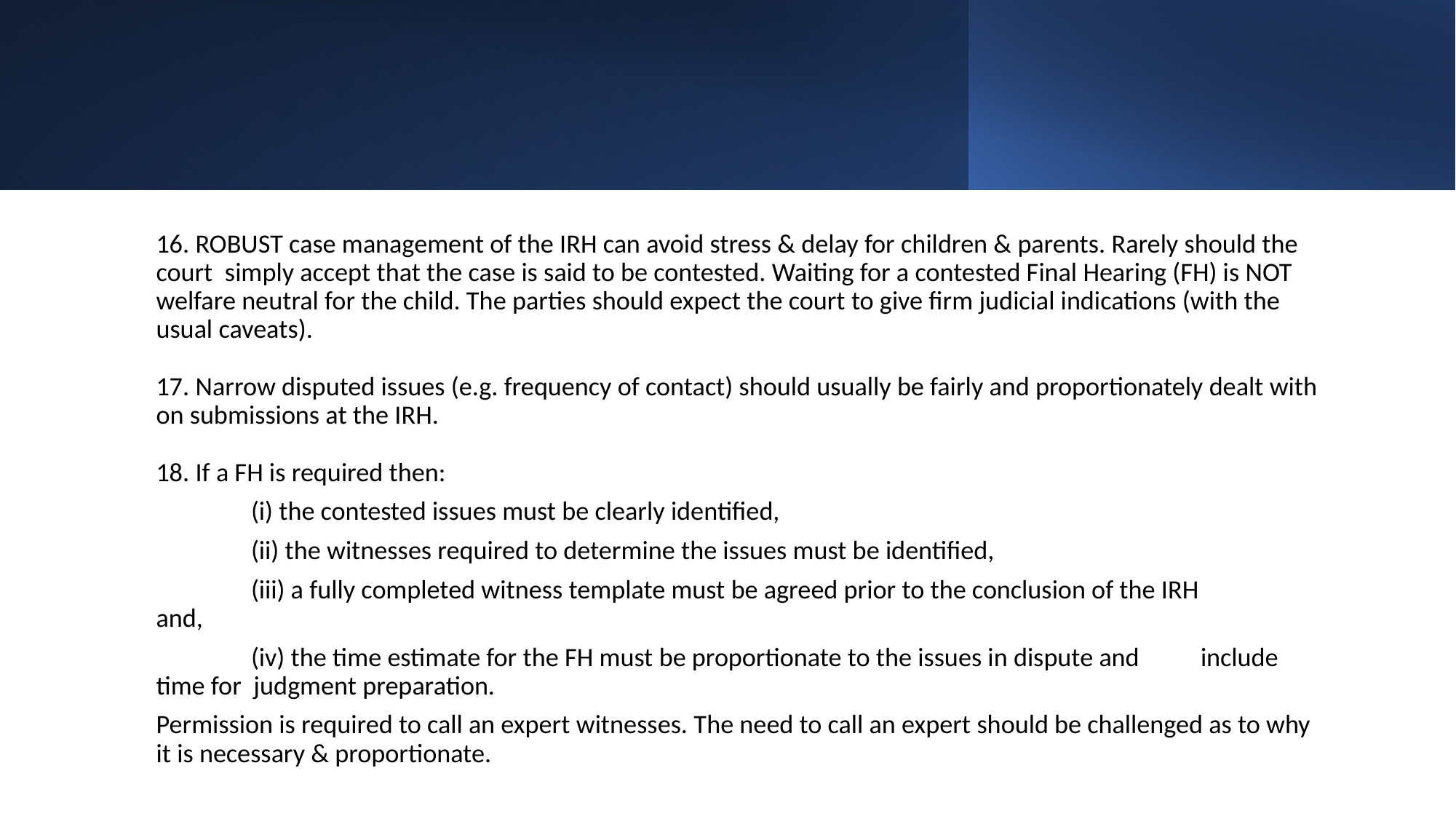

16. ROBUST case management of the IRH can avoid stress & delay for children & parents. Rarely should the court  simply accept that the case is said to be contested. Waiting for a contested Final Hearing (FH) is NOT welfare neutral for the child. The parties should expect the court to give firm judicial indications (with the usual caveats).

17. Narrow disputed issues (e.g. frequency of contact) should usually be fairly and proportionately dealt with on submissions at the IRH.

18. If a FH is required then:
	(i) the contested issues must be clearly identified,
	(ii) the witnesses required to determine the issues must be identified,
	(iii) a fully completed witness template must be agreed prior to the conclusion of the IRH  	and,
	(iv) the time estimate for the FH must be proportionate to the issues in dispute and 	include time for  judgment preparation.
Permission is required to call an expert witnesses. The need to call an expert should be challenged as to why it is necessary & proportionate.